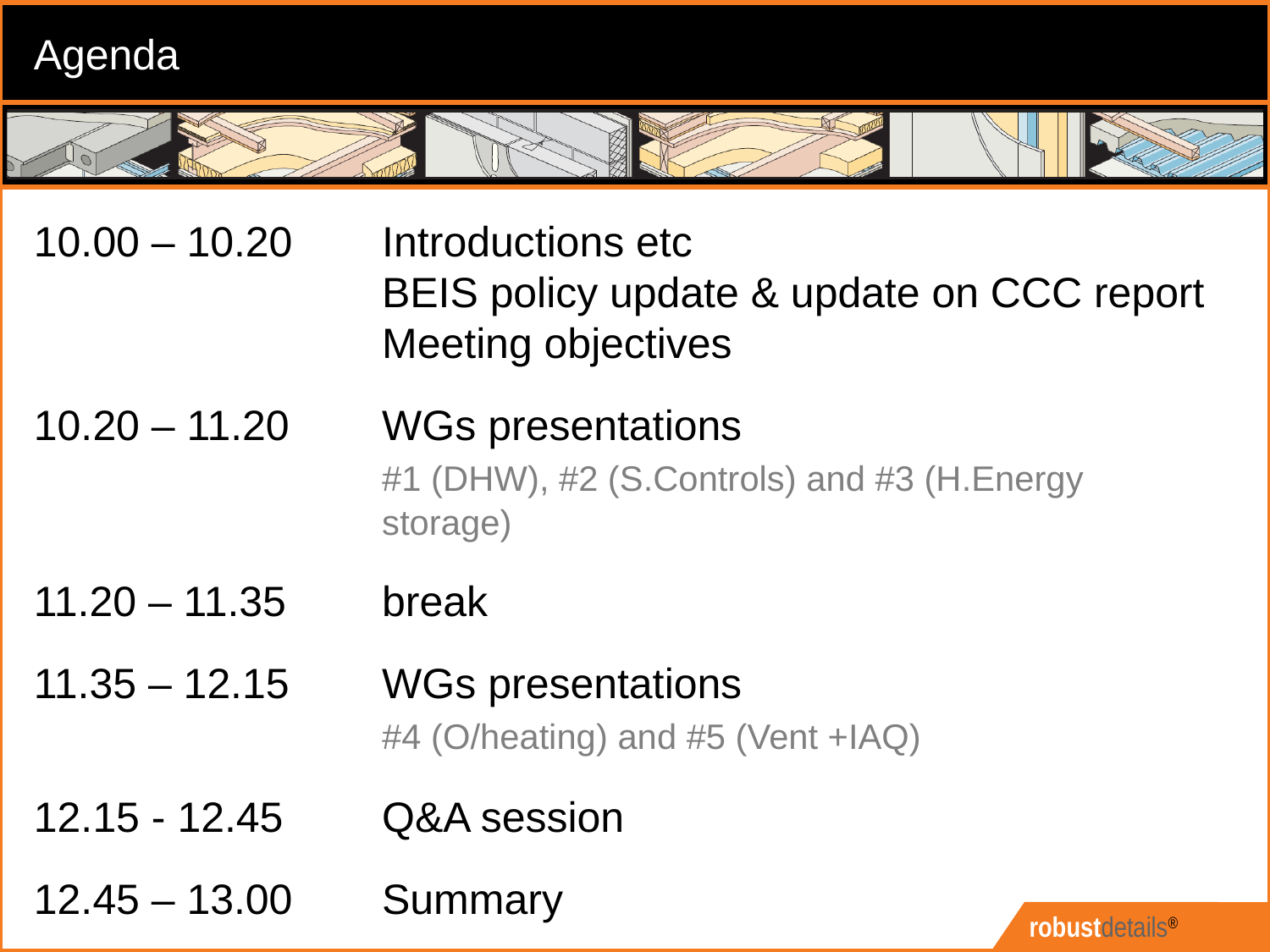

Agenda
10.00 – 10.20	Introductions etc
	BEIS policy update & update on CCC report
	Meeting objectives
10.20 – 11.20	WGs presentations
	#1 (DHW), #2 (S.Controls) and #3 (H.Energy storage)
11.20 – 11.35	break
11.35 – 12.15	WGs presentations
	#4 (O/heating) and #5 (Vent +IAQ)
12.15 - 12.45	Q&A session
12.45 – 13.00	Summary